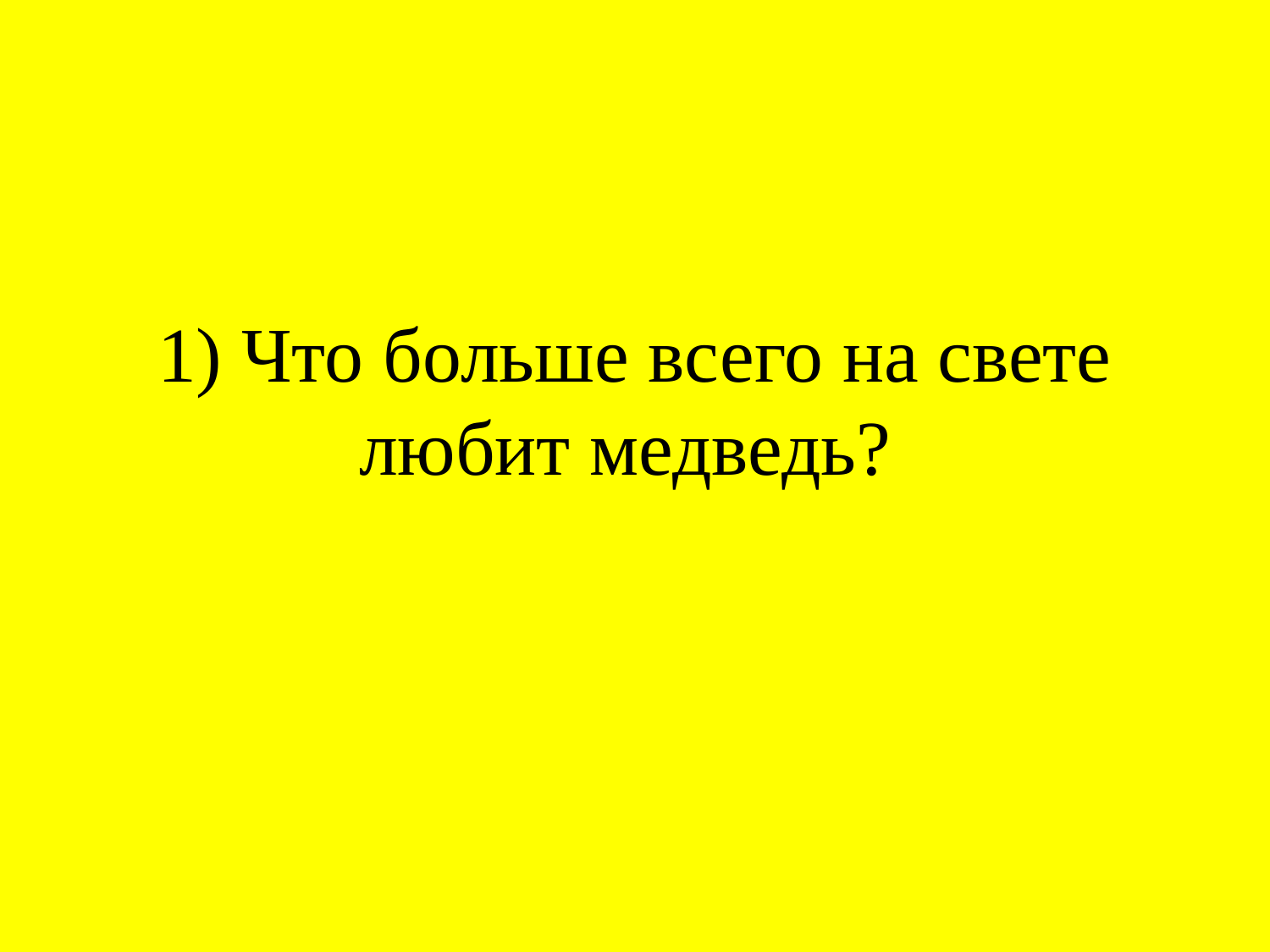

# 1) Что больше всего на свете любит медведь?